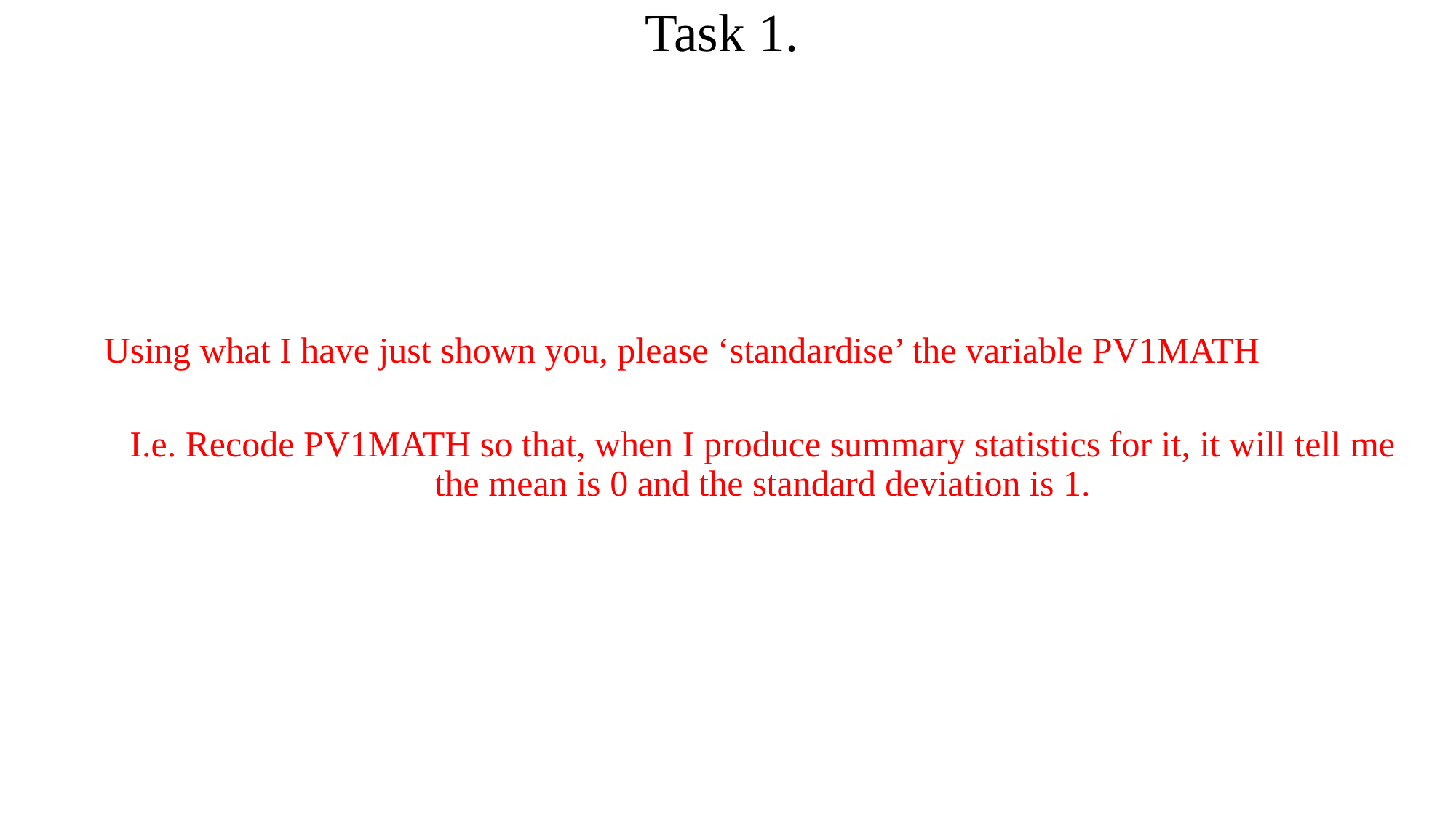

# Task 1.
Using what I have just shown you, please ‘standardise’ the variable PV1MATH

I.e. Recode PV1MATH so that, when I produce summary statistics for it, it will tell me the mean is 0 and the standard deviation is 1.